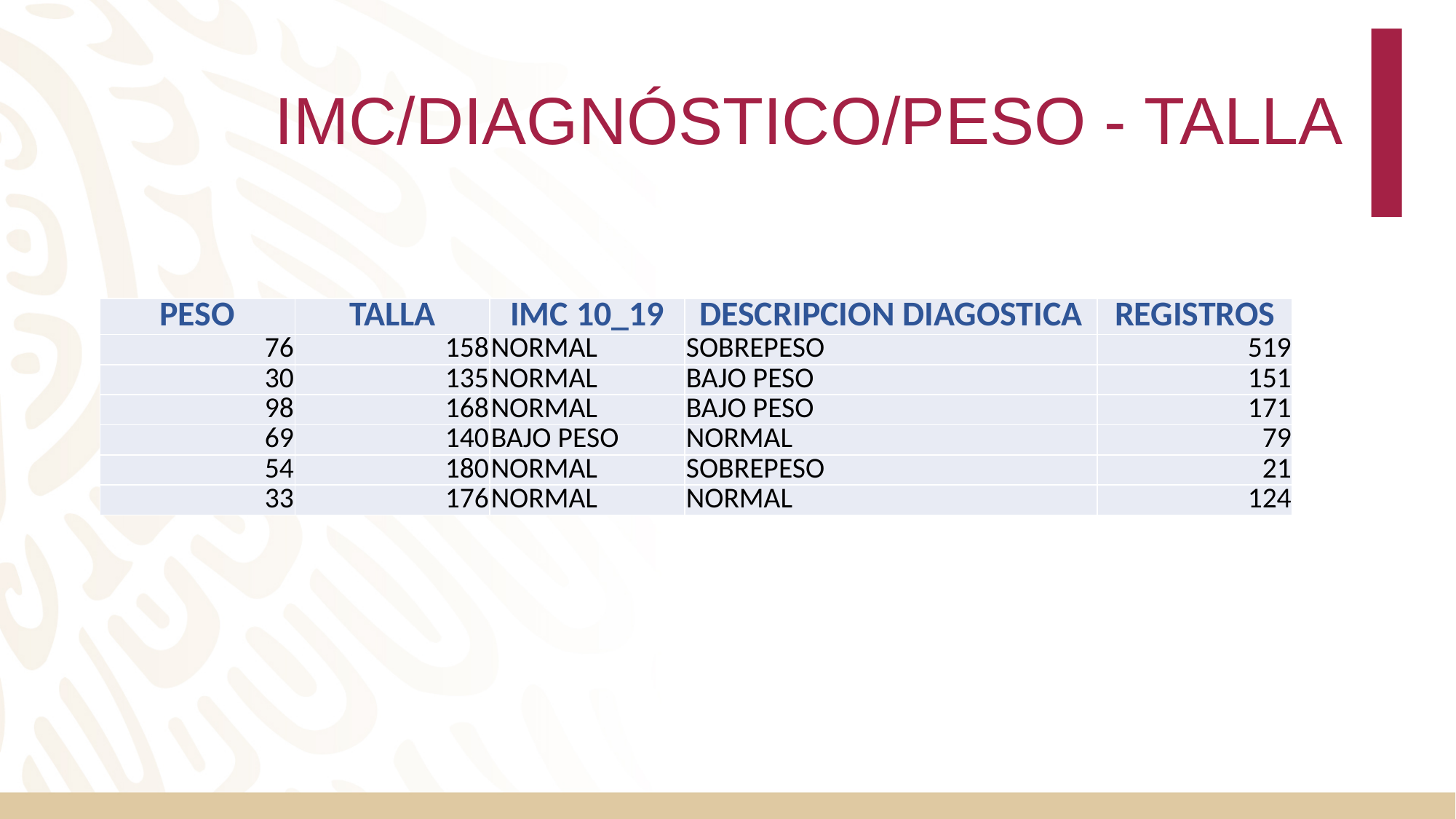

# IMC/DIAGNÓSTICO/PESO - TALLA
| PESO | TALLA | IMC 10\_19 | DESCRIPCION DIAGOSTICA | REGISTROS |
| --- | --- | --- | --- | --- |
| 76 | 158 | NORMAL | SOBREPESO | 519 |
| 30 | 135 | NORMAL | BAJO PESO | 151 |
| 98 | 168 | NORMAL | BAJO PESO | 171 |
| 69 | 140 | BAJO PESO | NORMAL | 79 |
| 54 | 180 | NORMAL | SOBREPESO | 21 |
| 33 | 176 | NORMAL | NORMAL | 124 |